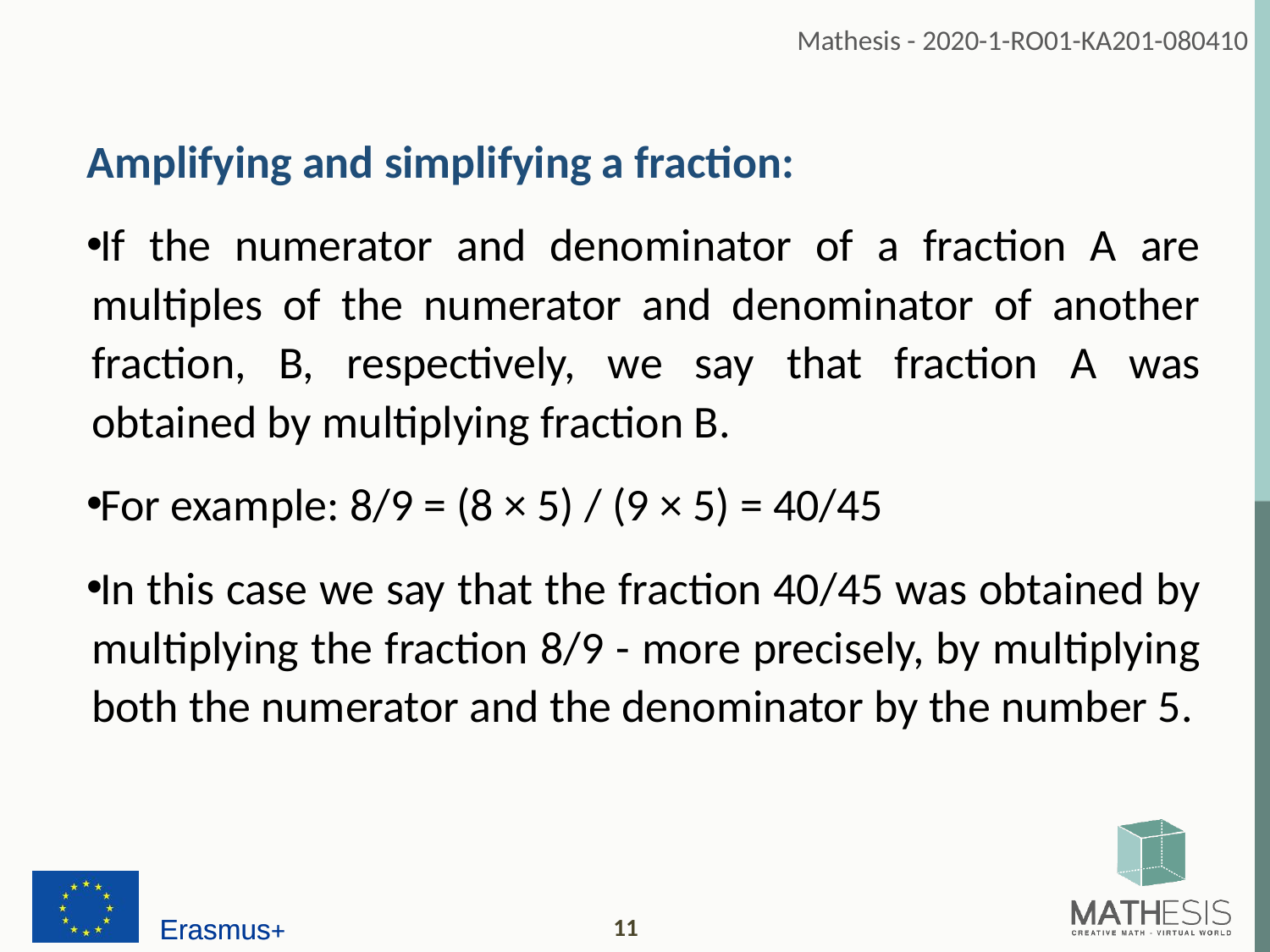

Amplifying and simplifying a fraction:
If the numerator and denominator of a fraction A are multiples of the numerator and denominator of another fraction, B, respectively, we say that fraction A was obtained by multiplying fraction B.
For example: 8/9 = (8 × 5) / (9 × 5) = 40/45
In this case we say that the fraction 40/45 was obtained by multiplying the fraction 8/9 - more precisely, by multiplying both the numerator and the denominator by the number 5.